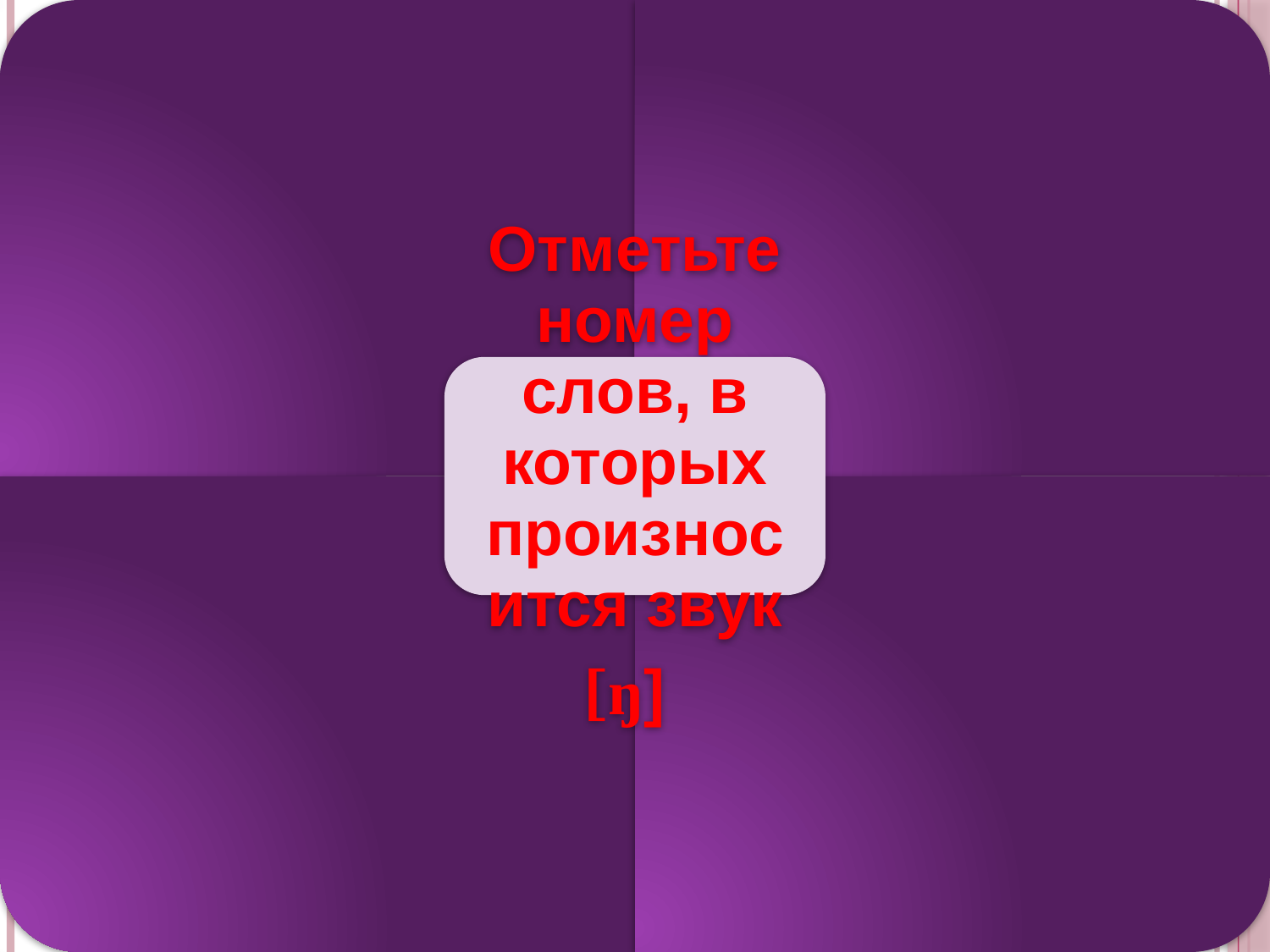

Отметьте номер слов, в которых произносится звук [ŋ]